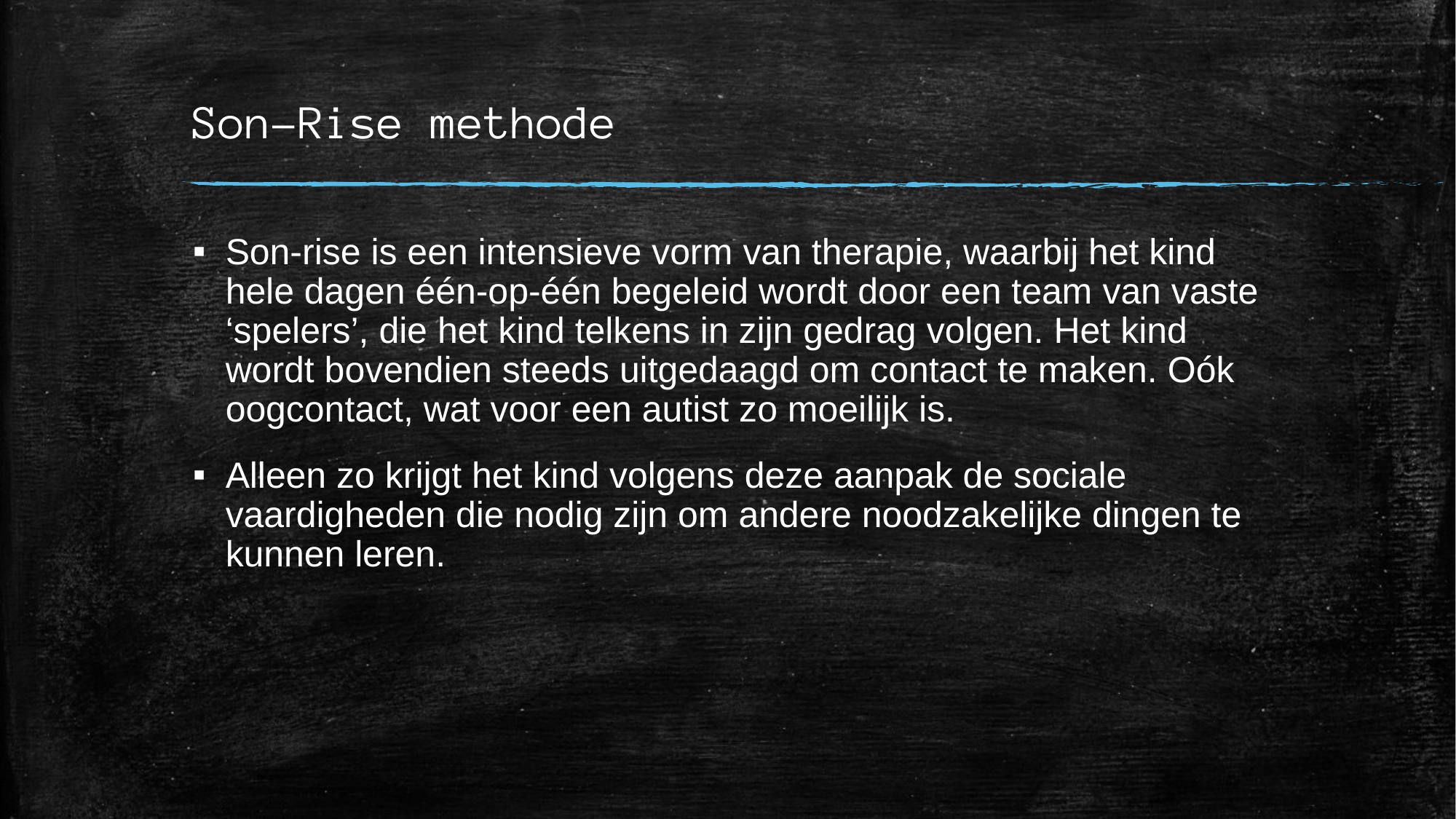

# Son-Rise methode
Son-rise is een intensieve vorm van therapie, waarbij het kind hele dagen één-op-één begeleid wordt door een team van vaste ‘spelers’, die het kind telkens in zijn gedrag volgen. Het kind wordt bovendien steeds uitgedaagd om contact te maken. Oók oogcontact, wat voor een autist zo moeilijk is.
Alleen zo krijgt het kind volgens deze aanpak de sociale vaardigheden die nodig zijn om andere noodzakelijke dingen te kunnen leren.